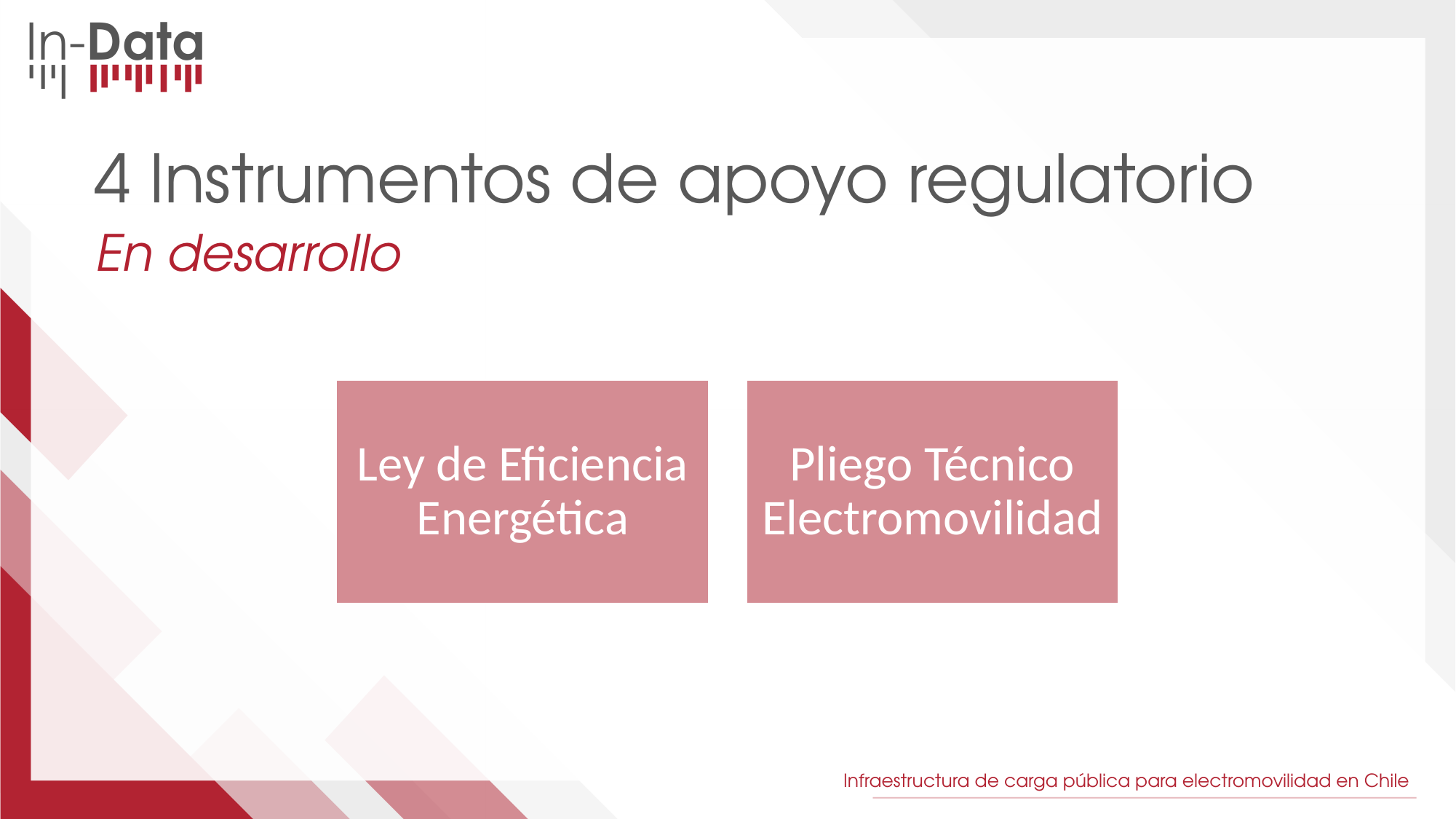

4 Instrumentos de apoyo regulatorio
En desarrollo
Ley de Eficiencia Energética
Pliego Técnico Electromovilidad
Infraestructura de carga pública para electromovilidad en Chile